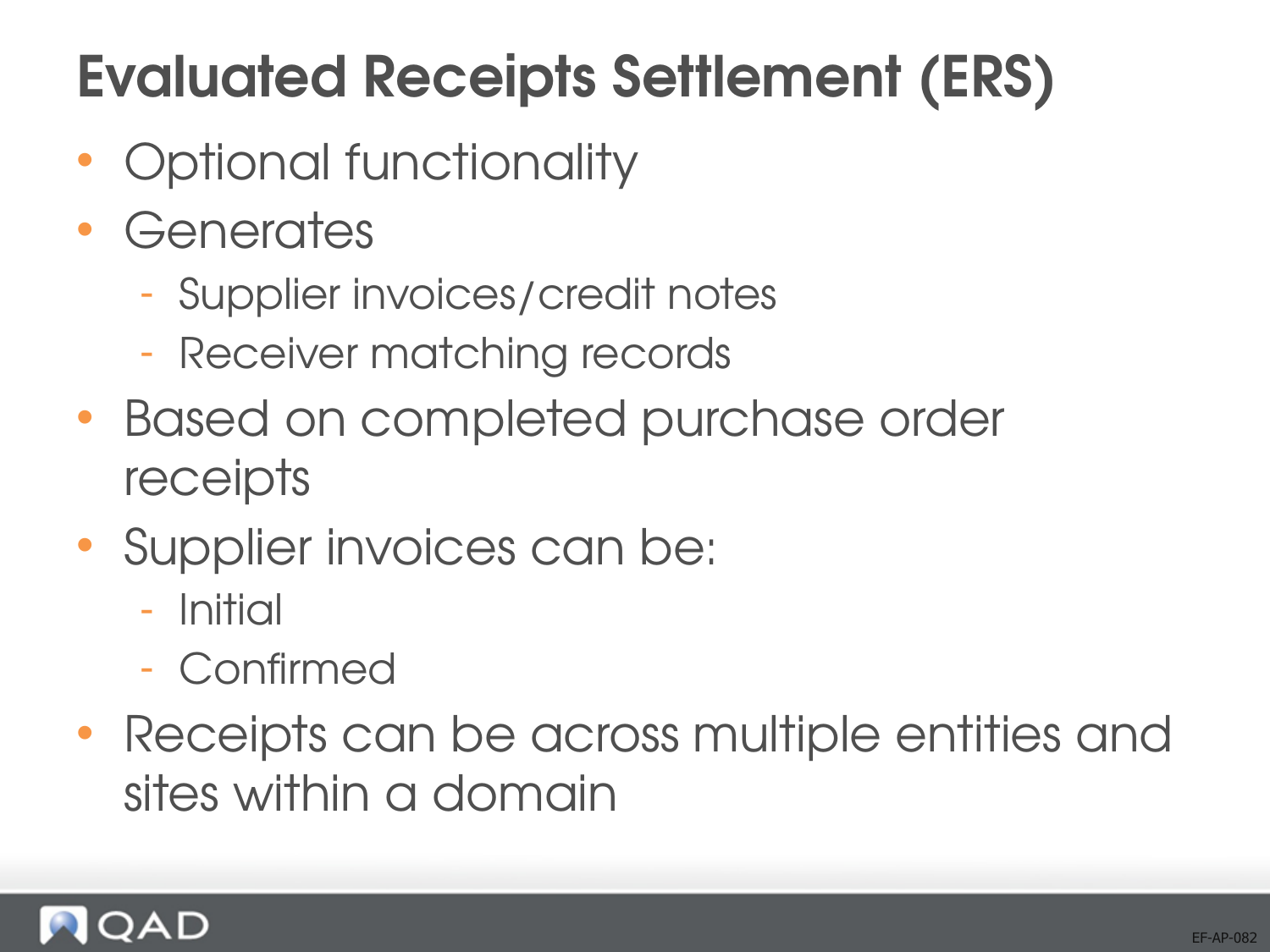

# Evaluated Receipts Settlement (ERS)
Optional functionality
Generates
Supplier invoices/credit notes
Receiver matching records
Based on completed purchase order receipts
Supplier invoices can be:
Initial
Confirmed
Receipts can be across multiple entities and sites within a domain
EF-AP-082